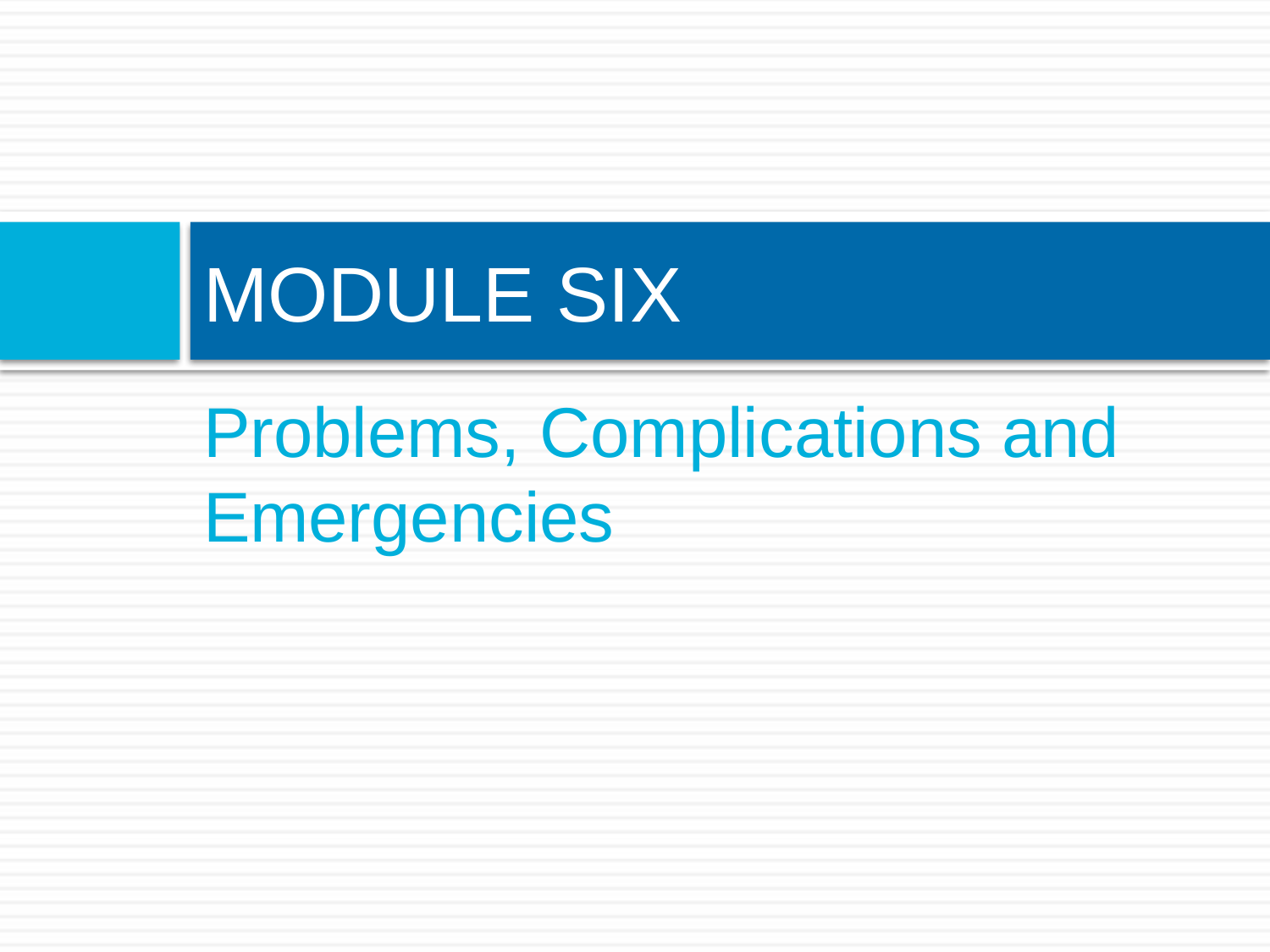

# MODULE SIX
Problems, Complications and Emergencies